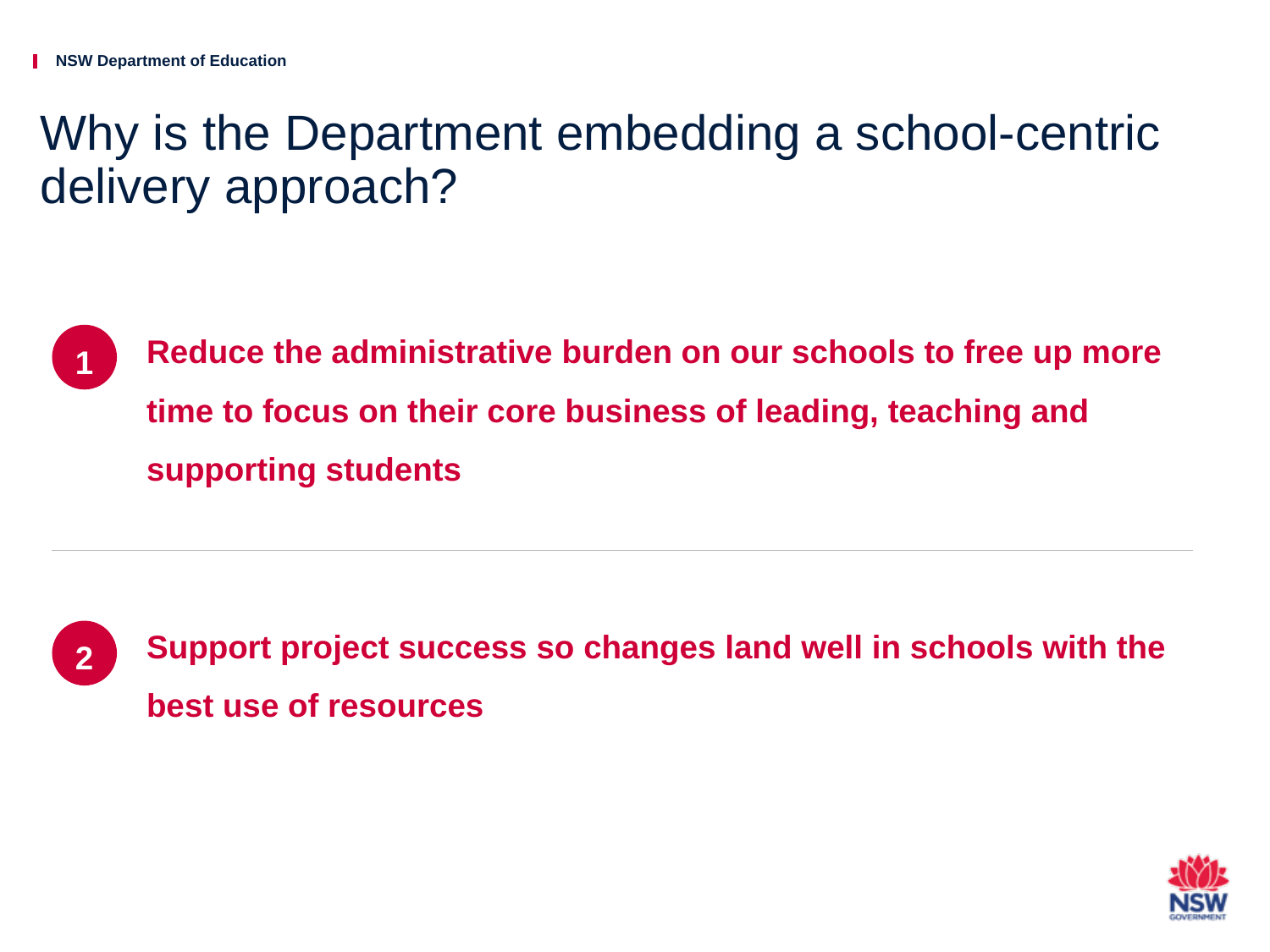

Why is the Department embedding a school-centric delivery approach?
Reduce the administrative burden on our schools to free up more time to focus on their core business of leading, teaching and supporting students
1
Support project success so changes land well in schools with the best use of resources
2